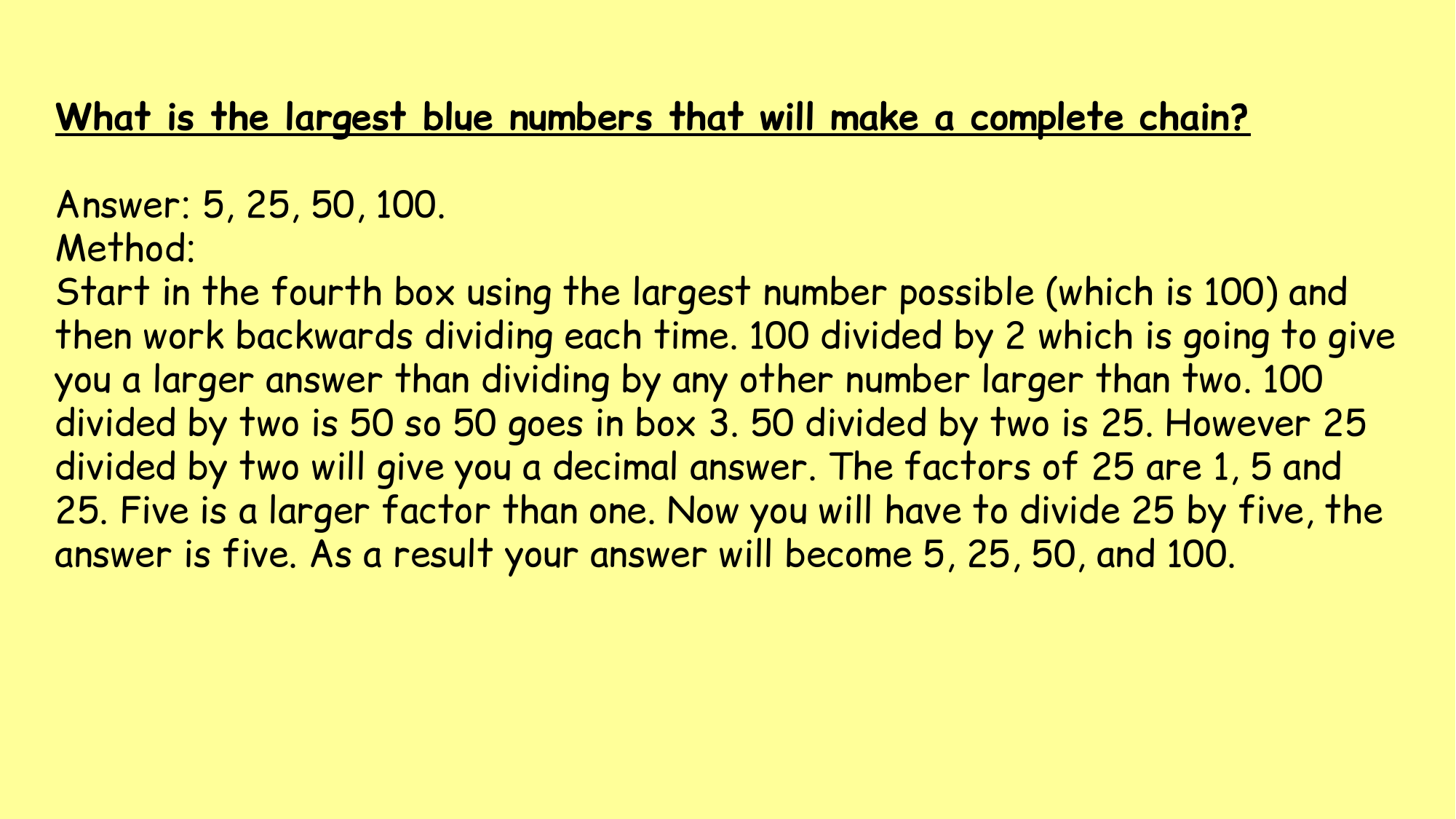

What is the largest blue numbers that will make a complete chain?

Answer: 5, 25, 50, 100.
Method:
Start in the fourth box using the largest number possible (which is 100) and then work backwards dividing each time. 100 divided by 2 which is going to give you a larger answer than dividing by any other number larger than two. 100 divided by two is 50 so 50 goes in box 3. 50 divided by two is 25. However 25 divided by two will give you a decimal answer. The factors of 25 are 1, 5 and 25. Five is a larger factor than one. Now you will have to divide 25 by five, the answer is five. As a result your answer will become 5, 25, 50, and 100.